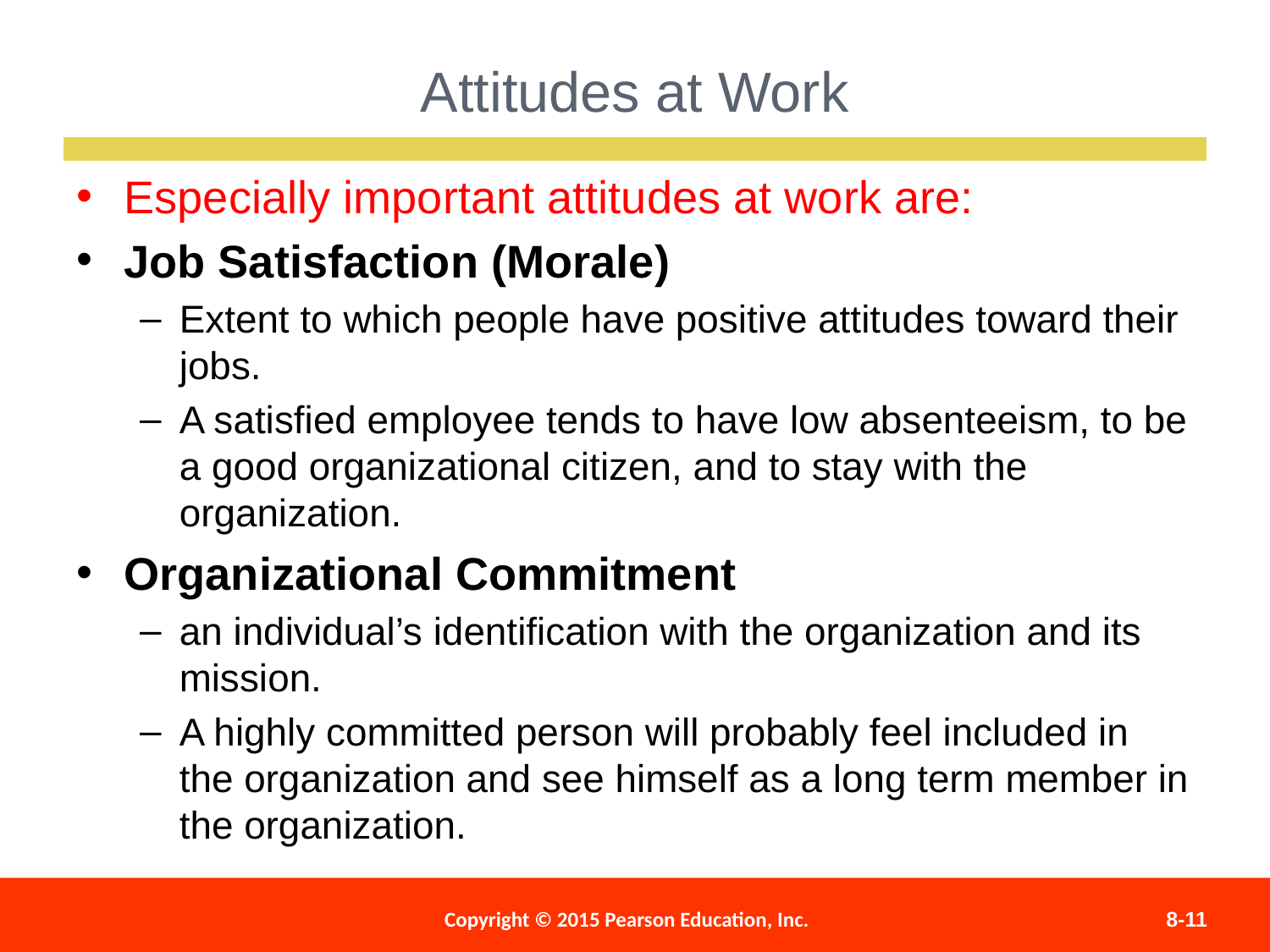

Attitudes at Work
Especially important attitudes at work are:
Job Satisfaction (Morale)
Extent to which people have positive attitudes toward their jobs.
A satisfied employee tends to have low absenteeism, to be a good organizational citizen, and to stay with the organization.
Organizational Commitment
an individual’s identification with the organization and its mission.
A highly committed person will probably feel included in the organization and see himself as a long term member in the organization.